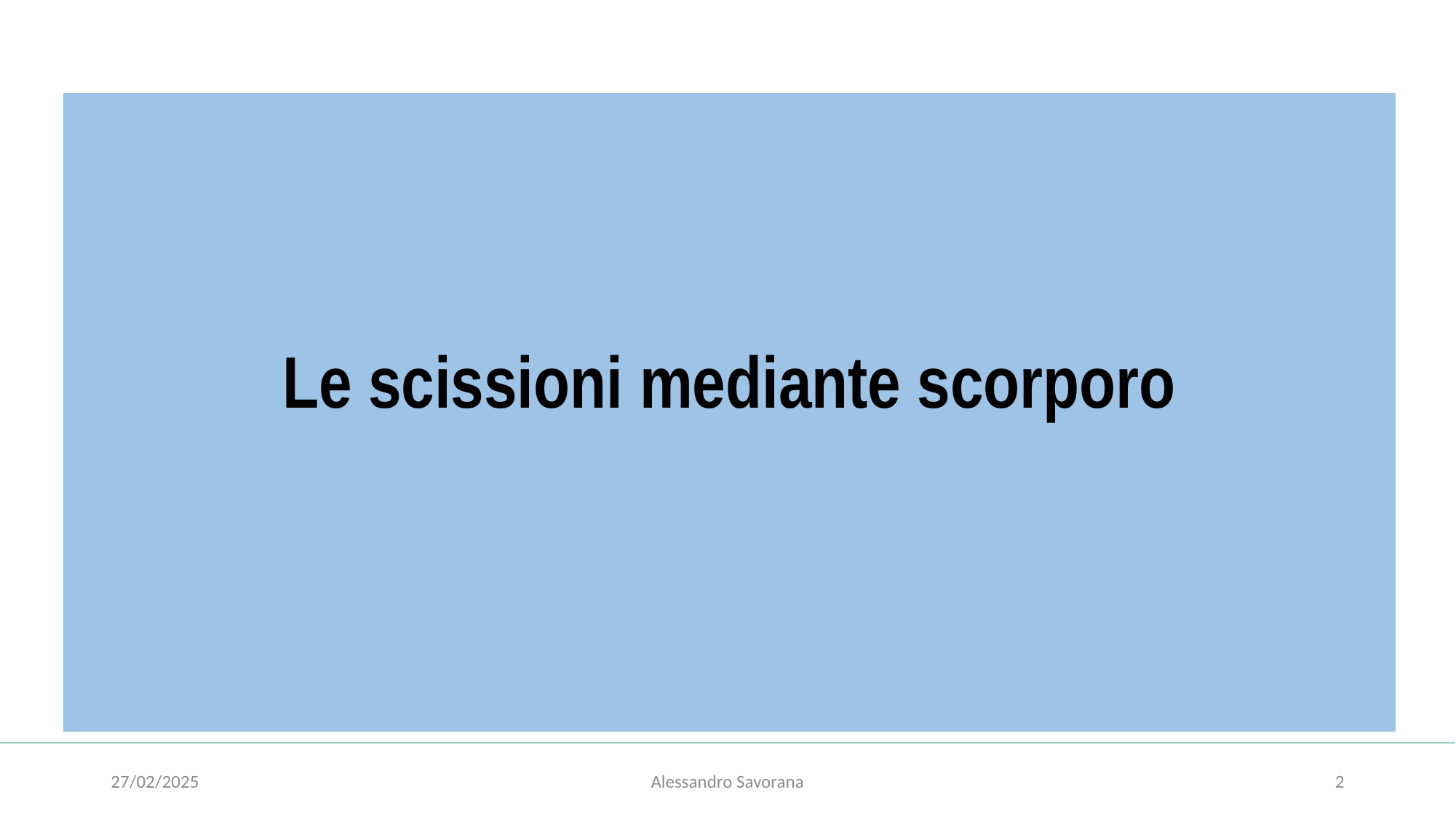

#

Le scissioni mediante scorporo
27/02/2025
Alessandro Savorana
2